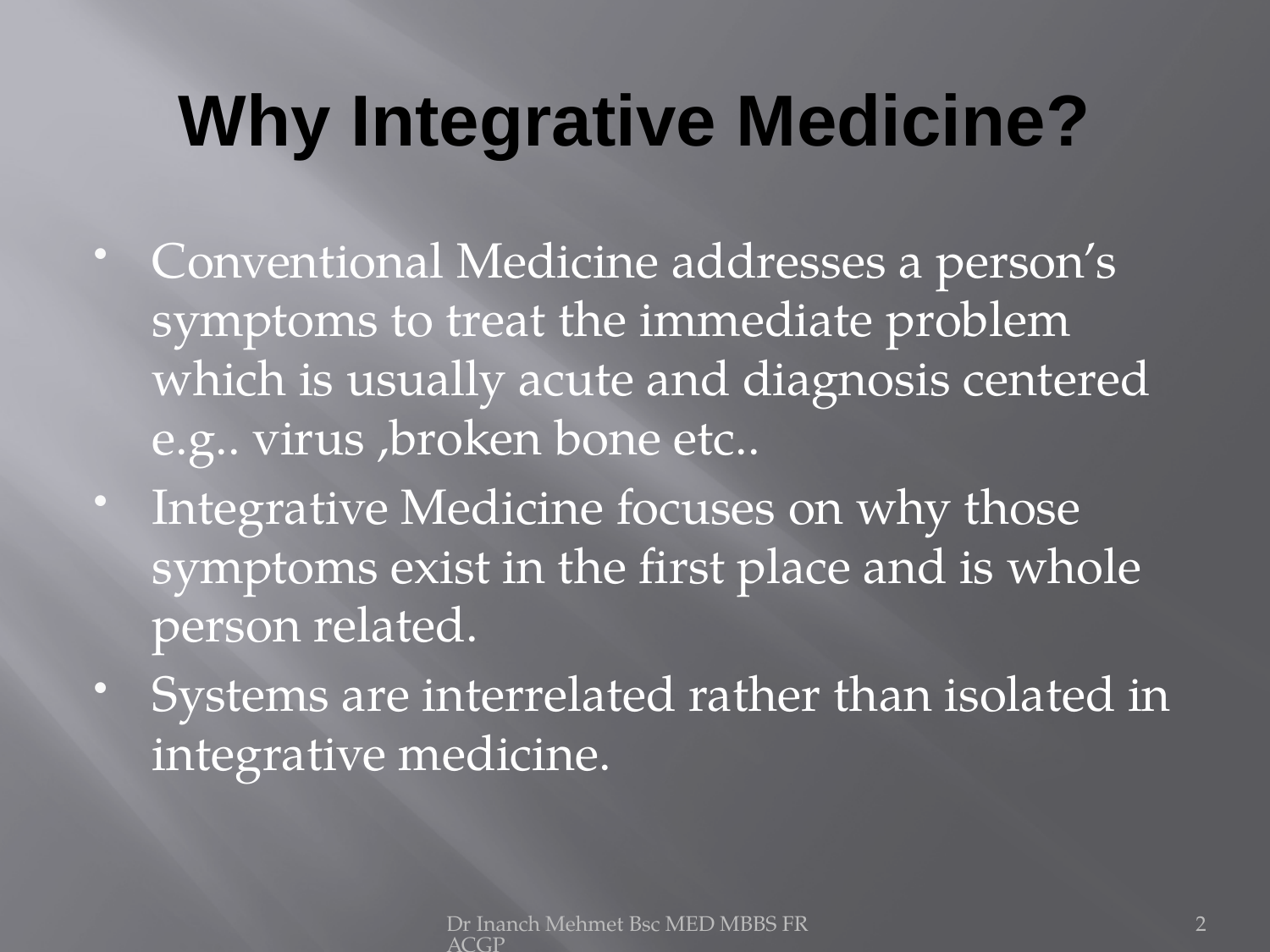

# Why Integrative Medicine?
Conventional Medicine addresses a person’s symptoms to treat the immediate problem which is usually acute and diagnosis centered e.g.. virus ,broken bone etc..
Integrative Medicine focuses on why those symptoms exist in the first place and is whole person related.
Systems are interrelated rather than isolated in integrative medicine.

Dr Inanch Mehmet Bsc MED MBBS FRACGP
2